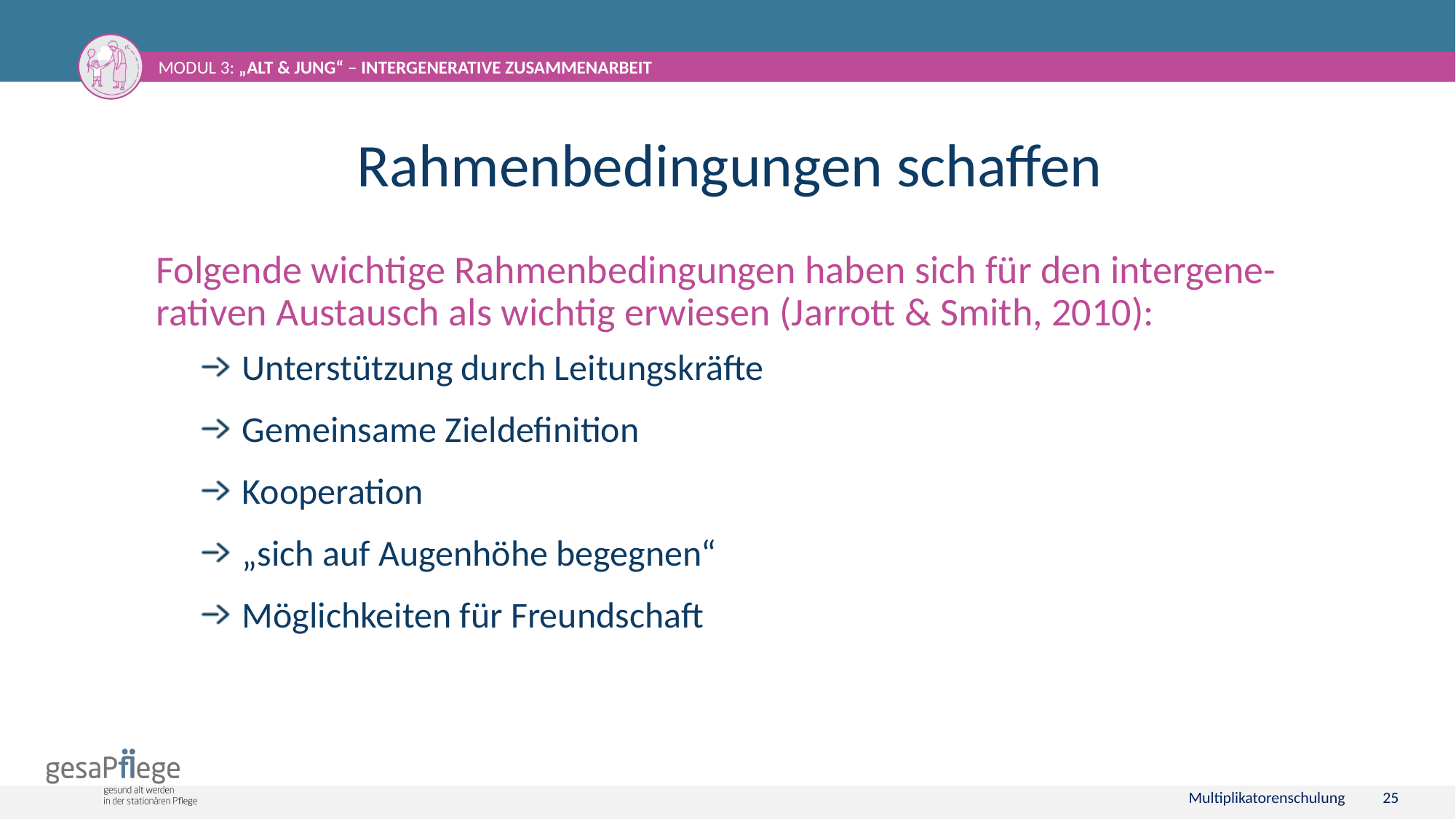

# Rahmenbedingungen schaffen
Folgende wichtige Rahmenbedingungen haben sich für den intergene-rativen Austausch als wichtig erwiesen (Jarrott & Smith, 2010):
Unterstützung durch Leitungskräfte
Gemeinsame Zieldefinition
Kooperation
„sich auf Augenhöhe begegnen“
Möglichkeiten für Freundschaft

Multiplikatorenschulung
25